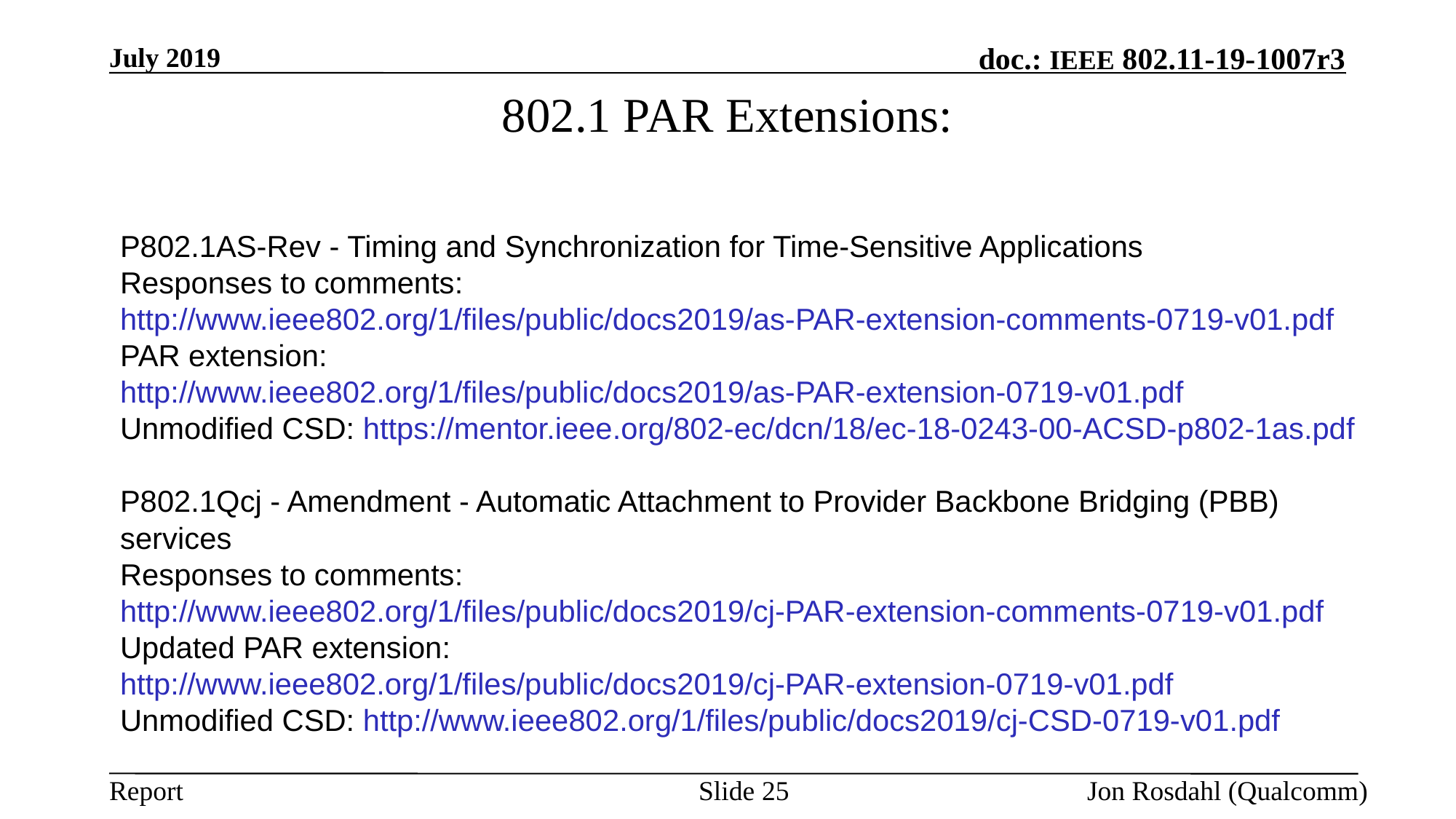

July 2019
# 802.1 PAR Extensions:
P802.1AS-Rev - Timing and Synchronization for Time-Sensitive Applications
Responses to comments: http://www.ieee802.org/1/files/public/docs2019/as-PAR-extension-comments-0719-v01.pdf
PAR extension: http://www.ieee802.org/1/files/public/docs2019/as-PAR-extension-0719-v01.pdf
Unmodified CSD: https://mentor.ieee.org/802-ec/dcn/18/ec-18-0243-00-ACSD-p802-1as.pdf

P802.1Qcj - Amendment - Automatic Attachment to Provider Backbone Bridging (PBB) services
Responses to comments: http://www.ieee802.org/1/files/public/docs2019/cj-PAR-extension-comments-0719-v01.pdf
Updated PAR extension: http://www.ieee802.org/1/files/public/docs2019/cj-PAR-extension-0719-v01.pdf
Unmodified CSD: http://www.ieee802.org/1/files/public/docs2019/cj-CSD-0719-v01.pdf
Slide 25
Jon Rosdahl (Qualcomm)